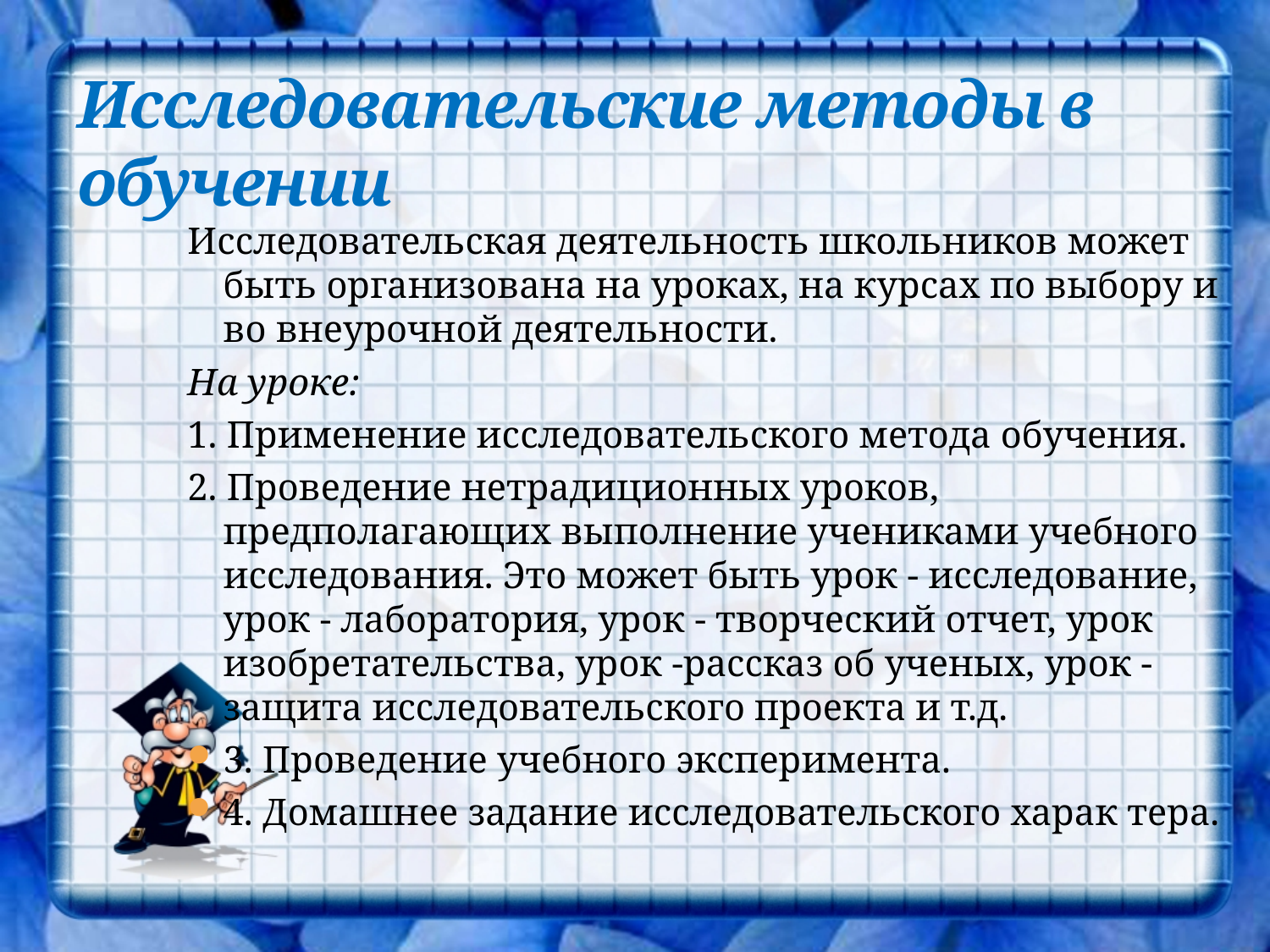

# Исследовательские методы в обучении
Исследовательская деятельность школьников может быть организована на уроках, на курсах по выбору и во внеурочной деятельности.
На уроке:
1. Применение исследовательского метода обучения.
2. Проведение нетрадиционных уроков, предполагающих выполнение учениками учебного исследования. Это может быть урок - исследование, урок - лаборатория, урок - творческий отчет, урок изобретательства, урок -рассказ об ученых, урок - защита исследовательского проекта и т.д.
3. Проведение учебного эксперимента.
4. Домашнее задание исследовательского харак тера.